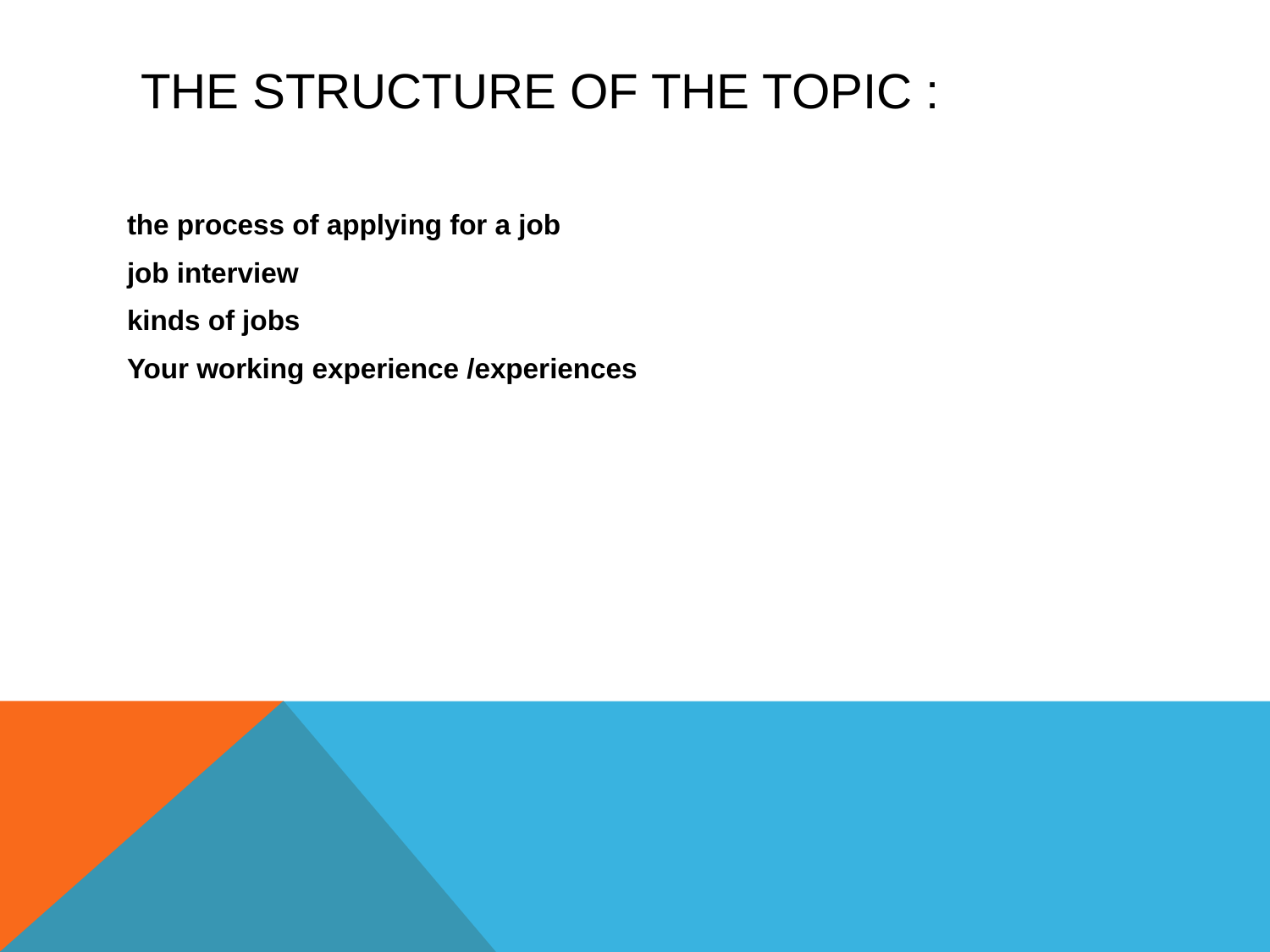

# The structure of the topic :

the process of applying for a job
job interview
kinds of jobs
Your working experience /experiences